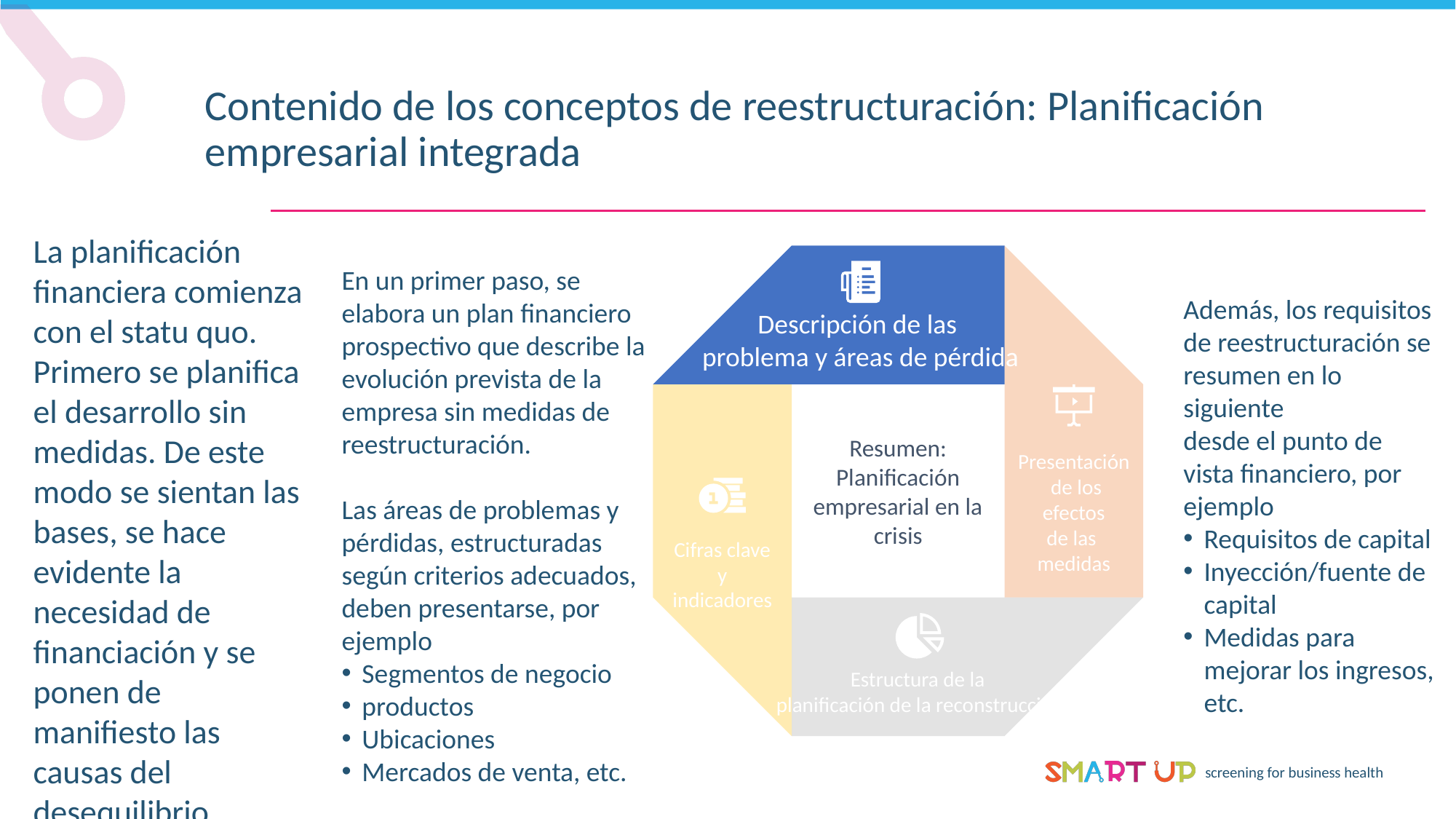

Contenido de los conceptos de reestructuración: Planificación empresarial integrada
La planificación financiera comienza con el statu quo. Primero se planifica el desarrollo sin medidas. De este modo se sientan las bases, se hace evidente la necesidad de financiación y se ponen de manifiesto las causas del desequilibrio.

Descripción de las
problema y áreas de pérdida

Resumen: Planificación empresarial en la crisis
Presentación
 de los
 efectos
de las
medidas

Cifras clave
y
indicadores

Estructura de la
planificación de la reconstrucción
En un primer paso, se elabora un plan financiero prospectivo que describe la evolución prevista de la empresa sin medidas de reestructuración.

Las áreas de problemas y pérdidas, estructuradas según criterios adecuados, deben presentarse, por ejemplo
Segmentos de negocio
productos
Ubicaciones
Mercados de venta, etc.

Además, los requisitos de reestructuración se resumen en lo siguiente
desde el punto de vista financiero, por ejemplo
Requisitos de capital
Inyección/fuente de capital
Medidas para mejorar los ingresos, etc.